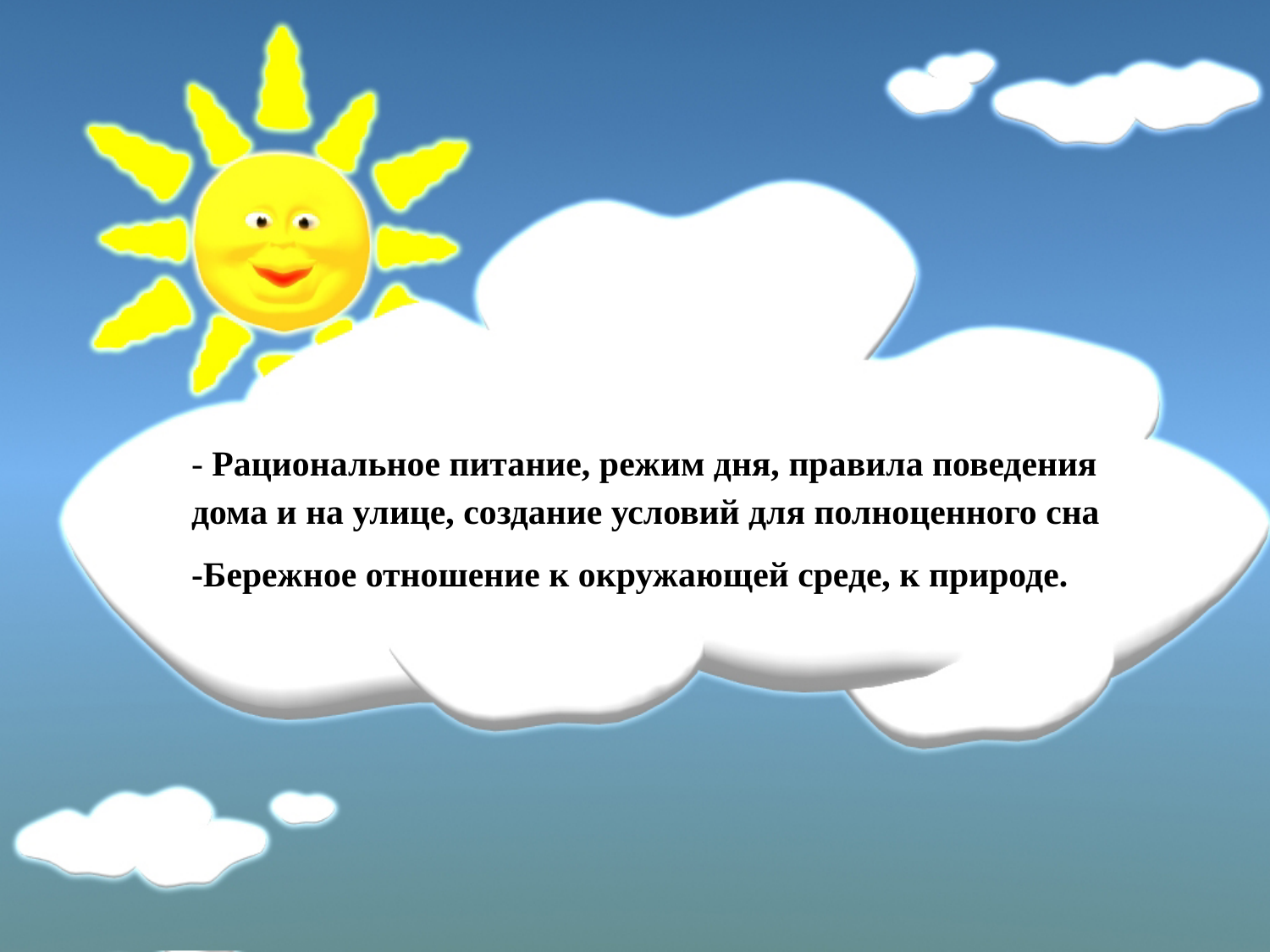

- Рациональное питание, режим дня, правила поведения дома и на улице, создание условий для полноценного сна
-Бережное отношение к окружающей среде, к природе.